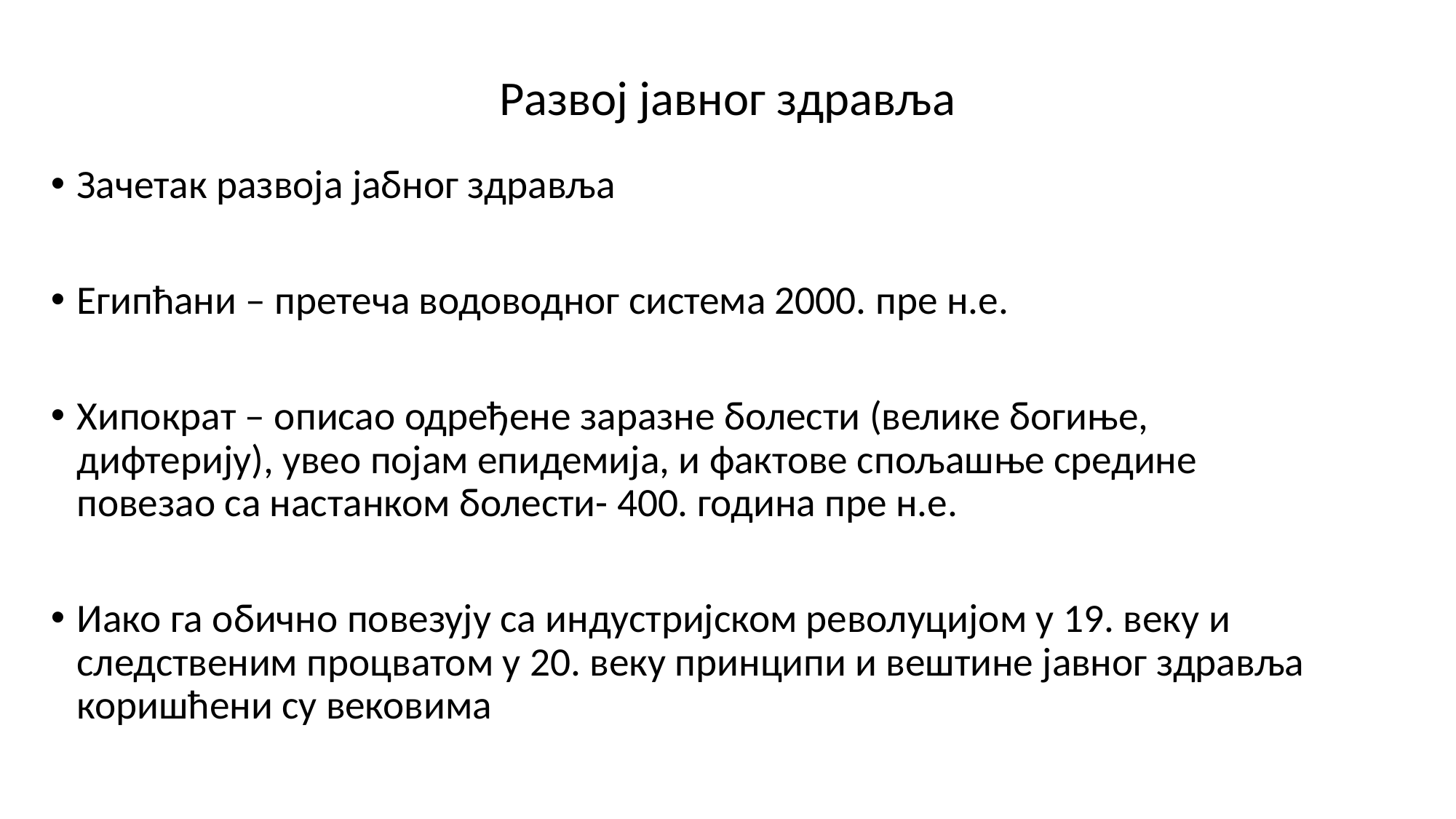

# Развој јавног здравља
Зачетак развоја јабног здравља

Египћани – претеча водоводног система 2000. пре н.е.

Хипократ – описао одређене заразне болести (велике богиње, дифтерију), увео појам епидемија, и фактове спољашње средине повезао са настанком болести- 400. година пре н.е.

Иако га обично повезују са индустријском револуцијом у 19. веку и следственим процватом у 20. веку принципи и вештине јавног здравља коришћени су вековима